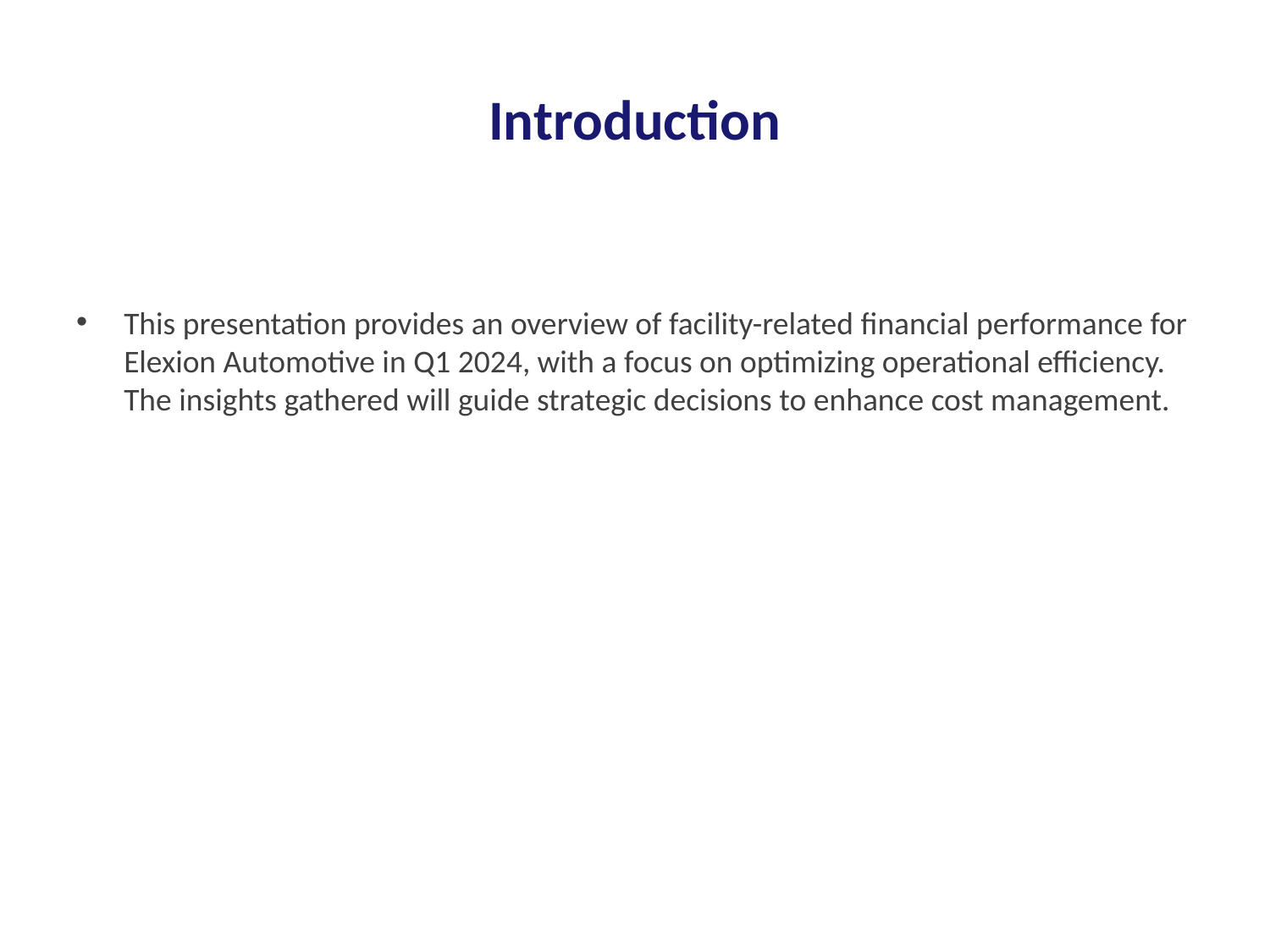

# Introduction

This presentation provides an overview of facility-related financial performance for Elexion Automotive in Q1 2024, with a focus on optimizing operational efficiency. The insights gathered will guide strategic decisions to enhance cost management.